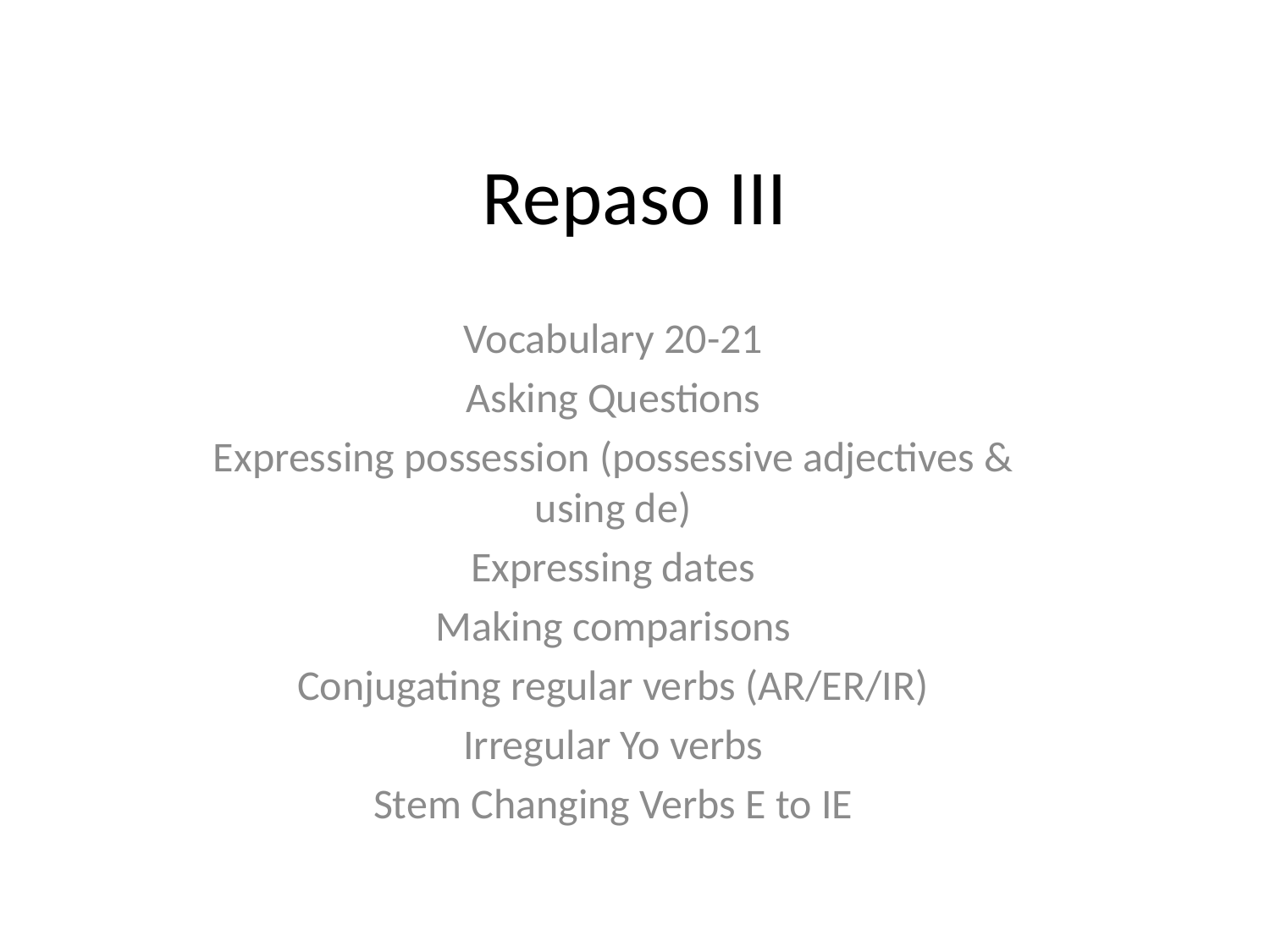

# Repaso III

Vocabulary 20-21
Asking Questions
Expressing possession (possessive adjectives & using de)
Expressing dates
Making comparisons
Conjugating regular verbs (AR/ER/IR)
Irregular Yo verbs
Stem Changing Verbs E to IE